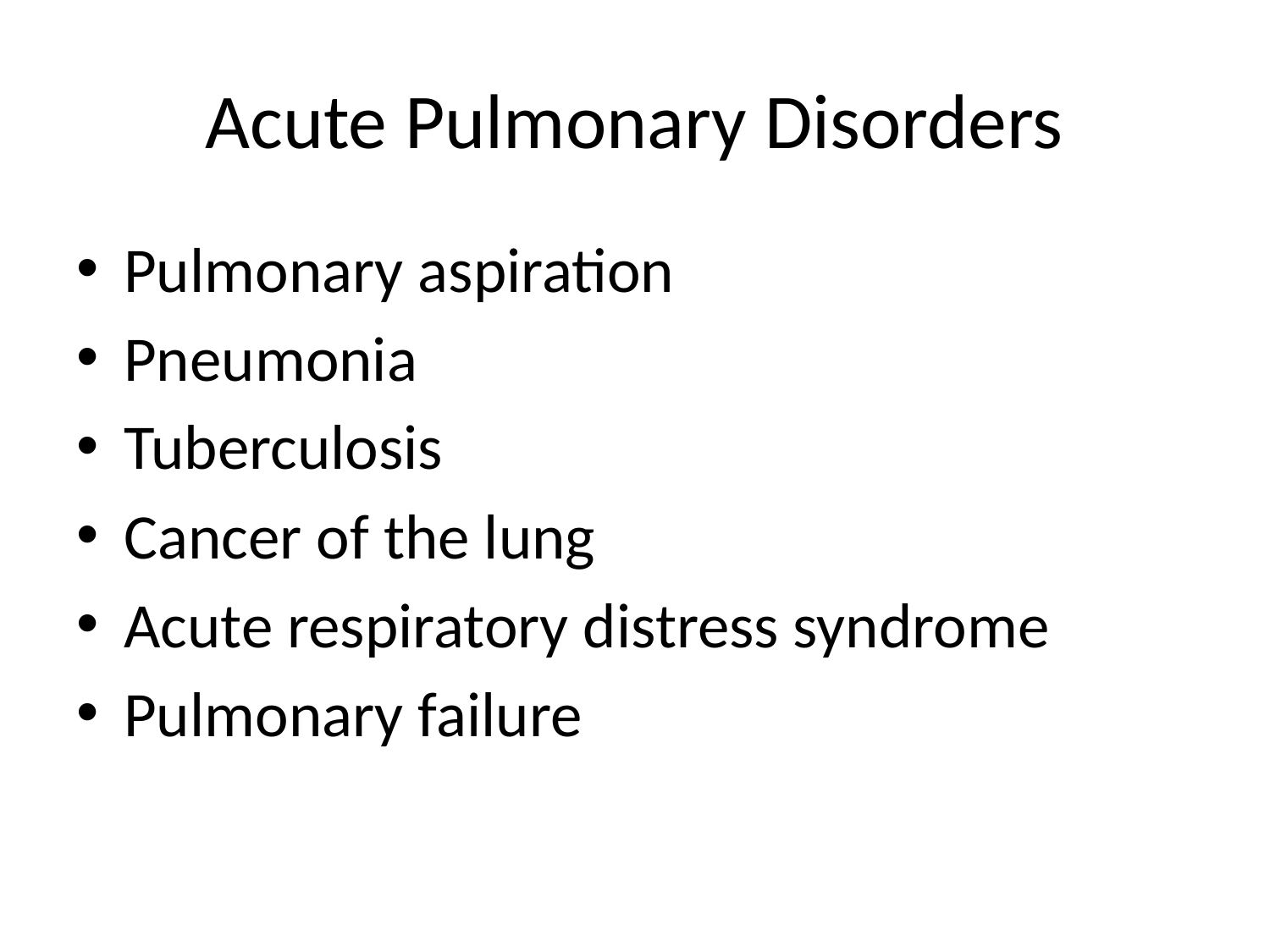

# Acute Pulmonary Disorders
Pulmonary aspiration
Pneumonia
Tuberculosis
Cancer of the lung
Acute respiratory distress syndrome
Pulmonary failure